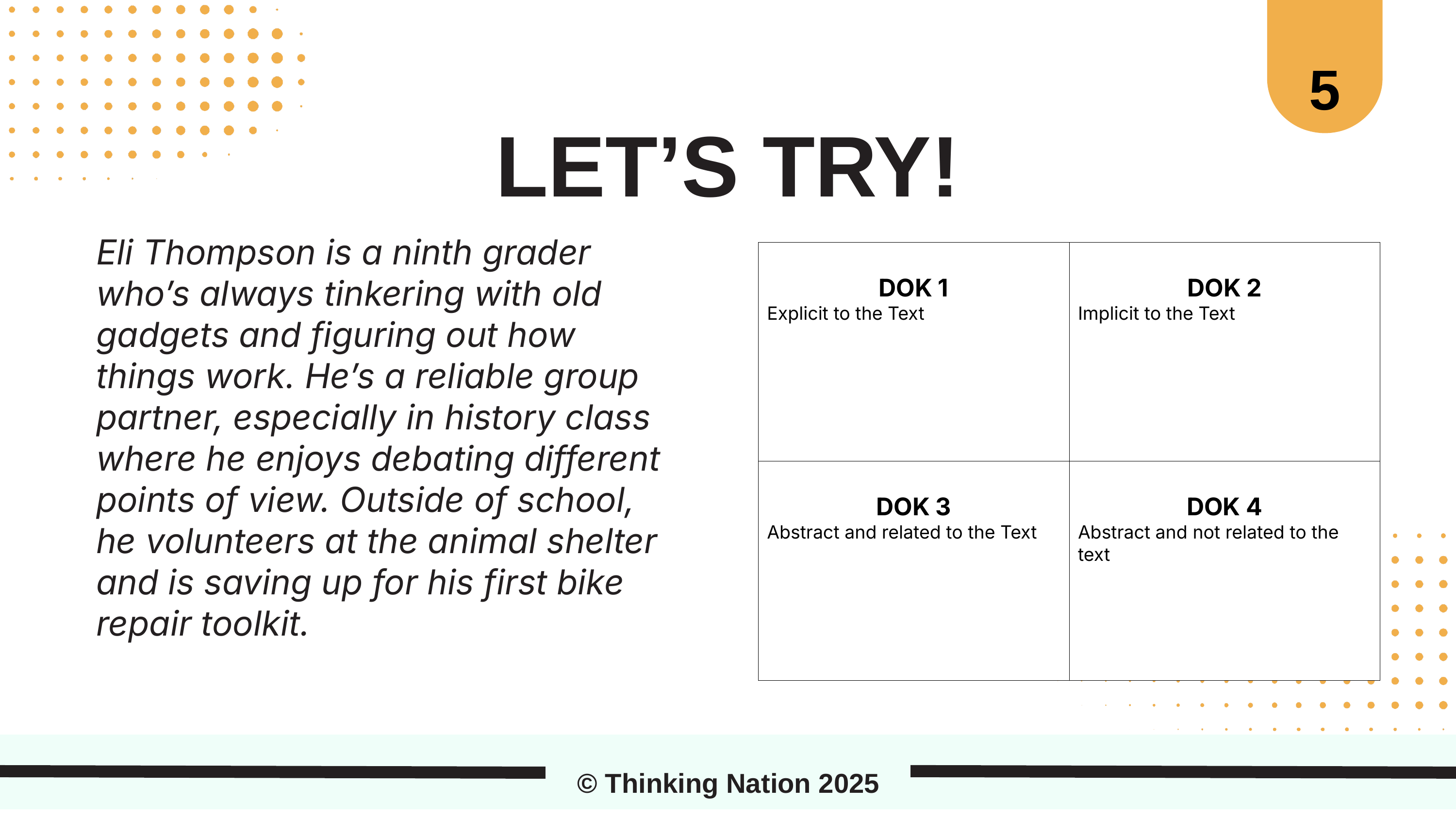

5
LET’S TRY!
Eli Thompson is a ninth grader who’s always tinkering with old gadgets and figuring out how things work. He’s a reliable group partner, especially in history class where he enjoys debating different points of view. Outside of school, he volunteers at the animal shelter and is saving up for his first bike repair toolkit.
| DOK 1 Explicit to the Text | DOK 2 Implicit to the Text |
| --- | --- |
| DOK 3 Abstract and related to the Text | DOK 4 Abstract and not related to the text |

© Thinking Nation 2025